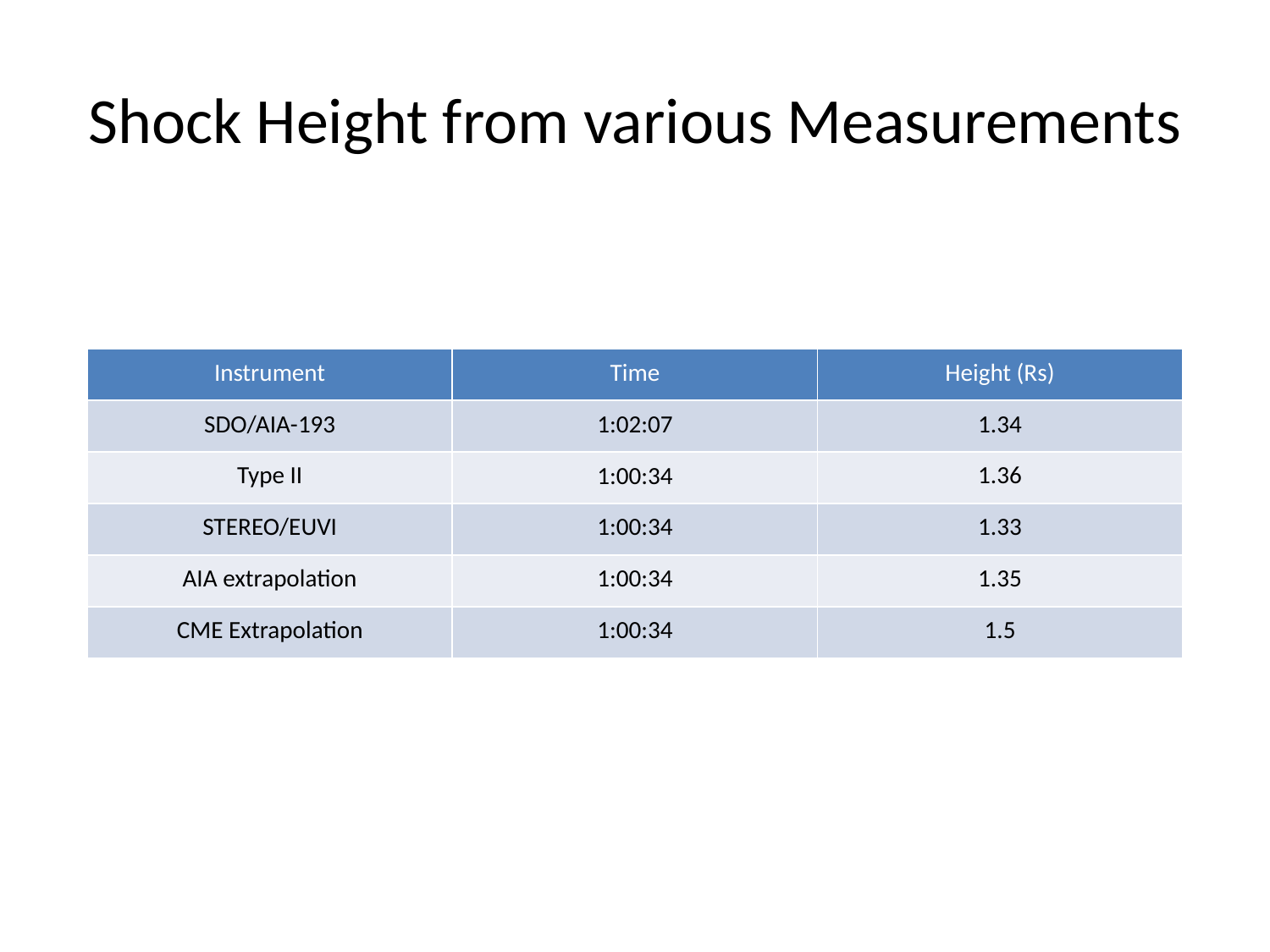

# Shock Height from various Measurements
| Instrument | Time | Height (Rs) |
| --- | --- | --- |
| SDO/AIA-193 | 1:02:07 | 1.34 |
| Type II | 1:00:34 | 1.36 |
| STEREO/EUVI | 1:00:34 | 1.33 |
| AIA extrapolation | 1:00:34 | 1.35 |
| CME Extrapolation | 1:00:34 | 1.5 |